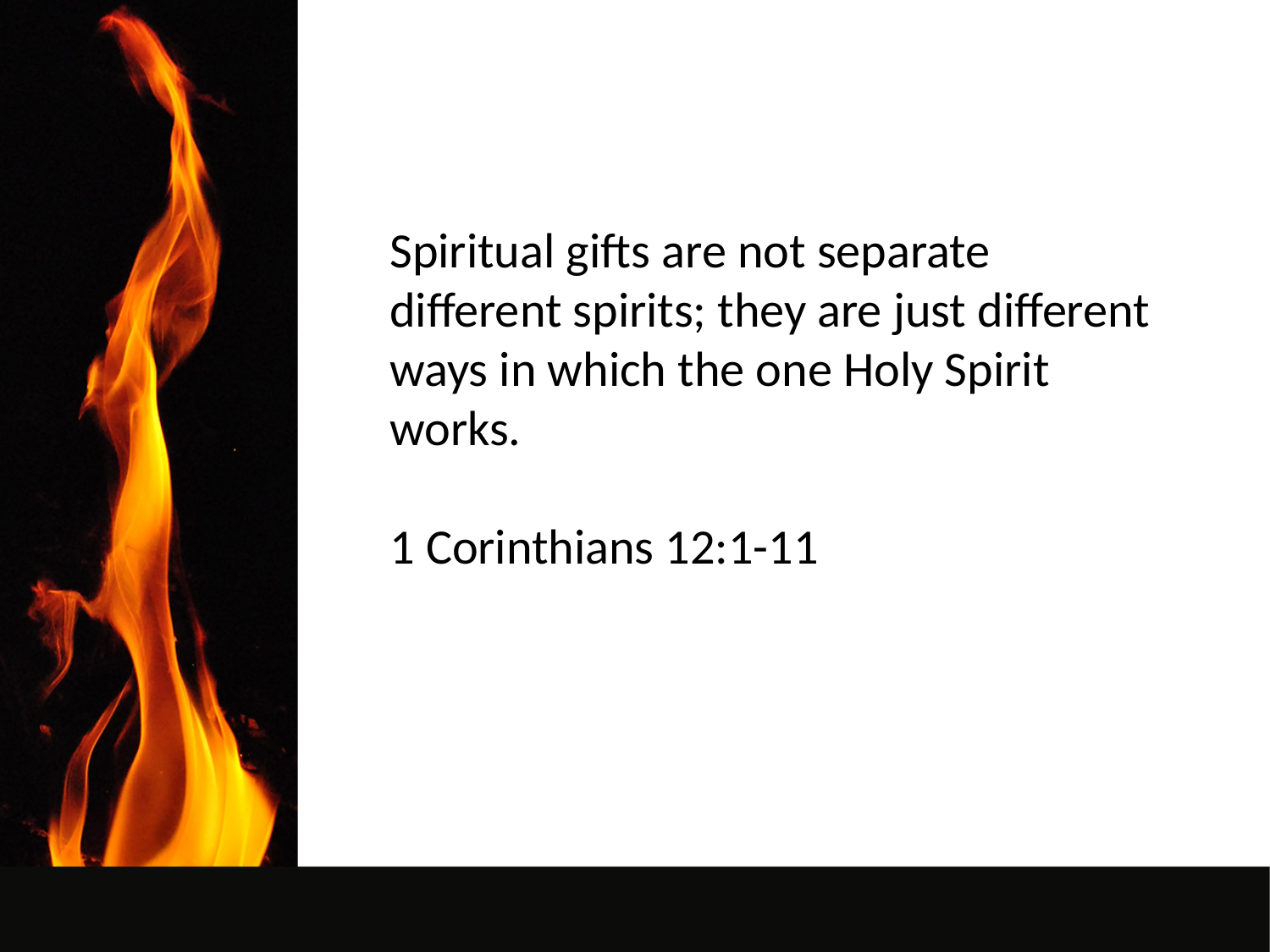

Spiritual gifts are not separate different spirits; they are just different ways in which the one Holy Spirit works.

1 Corinthians 12:1-11